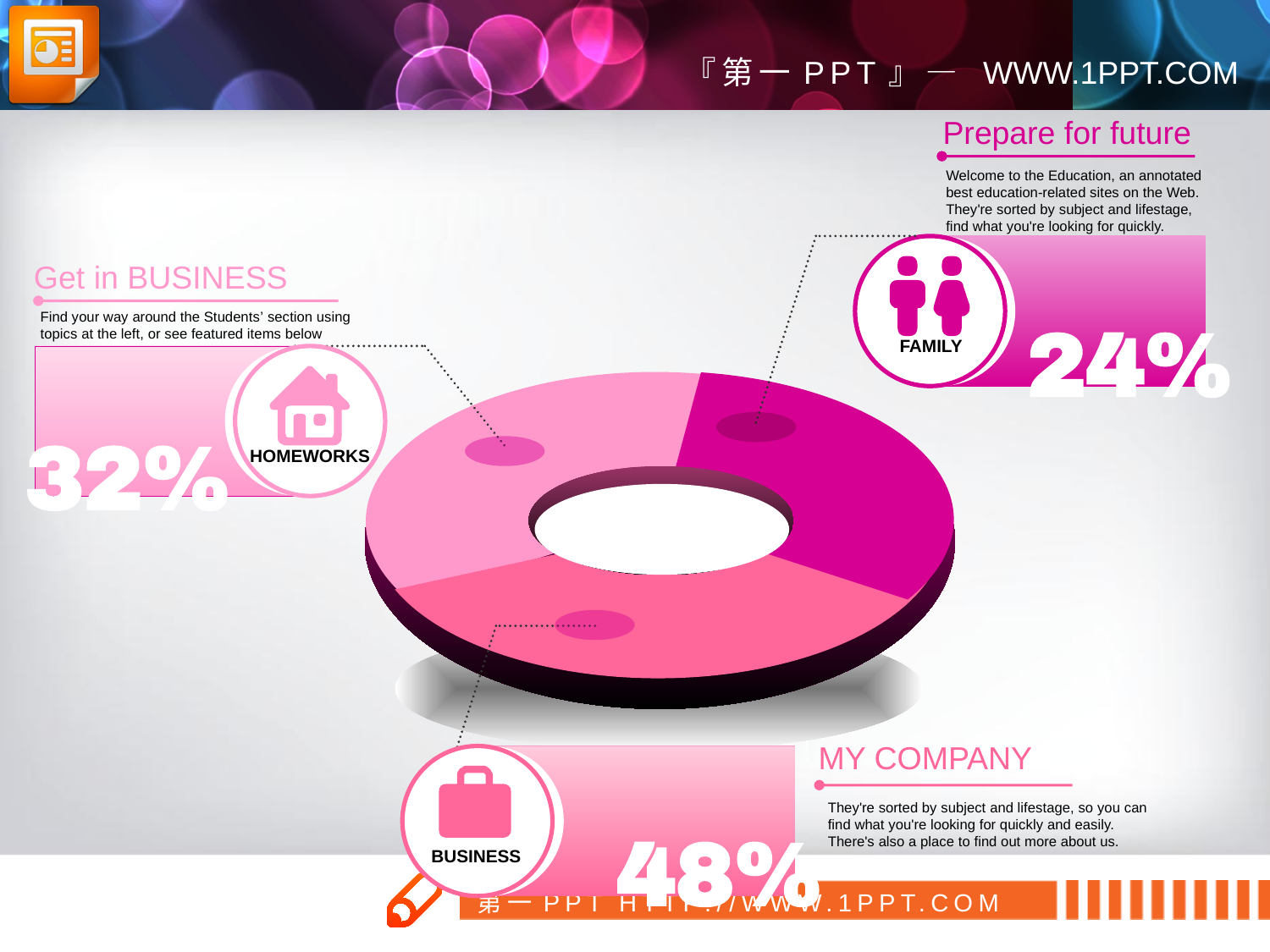

Prepare for future

Welcome to the Education, an annotated
best education-related sites on the Web.
They're sorted by subject and lifestage,
find what you're looking for quickly.

24%
FAMILY

Get in BUSINESS

Find your way around the Students’ section using
topics at the left, or see featured items below

32%
HOMEWORKS

MY COMPANY

They're sorted by subject and lifestage, so you can
find what you're looking for quickly and easily.
There's also a place to find out more about us.

48%
BUSINESS